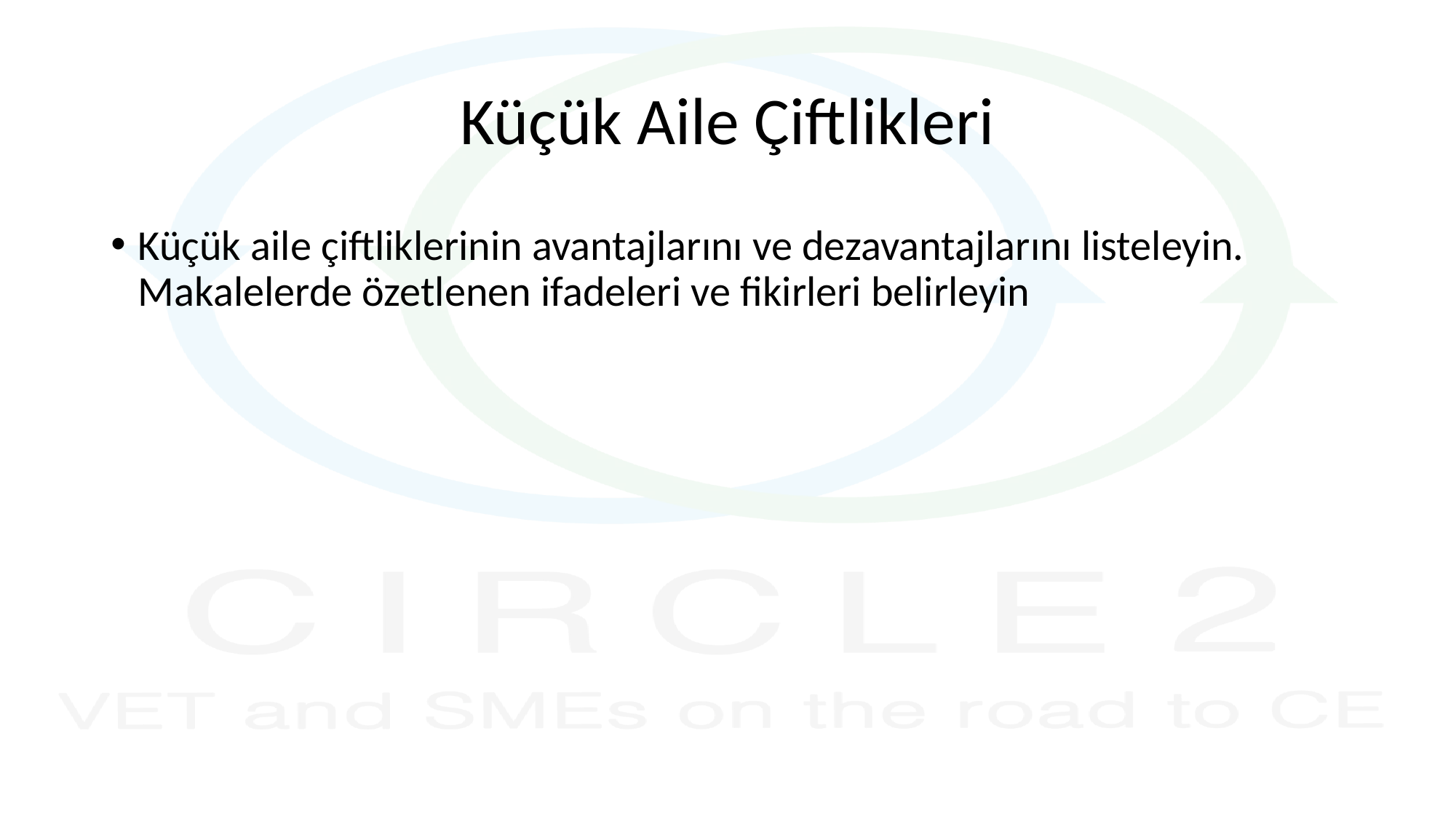

# Küçük Aile Çiftlikleri
Küçük aile çiftliklerinin avantajlarını ve dezavantajlarını listeleyin. Makalelerde özetlenen ifadeleri ve fikirleri belirleyin